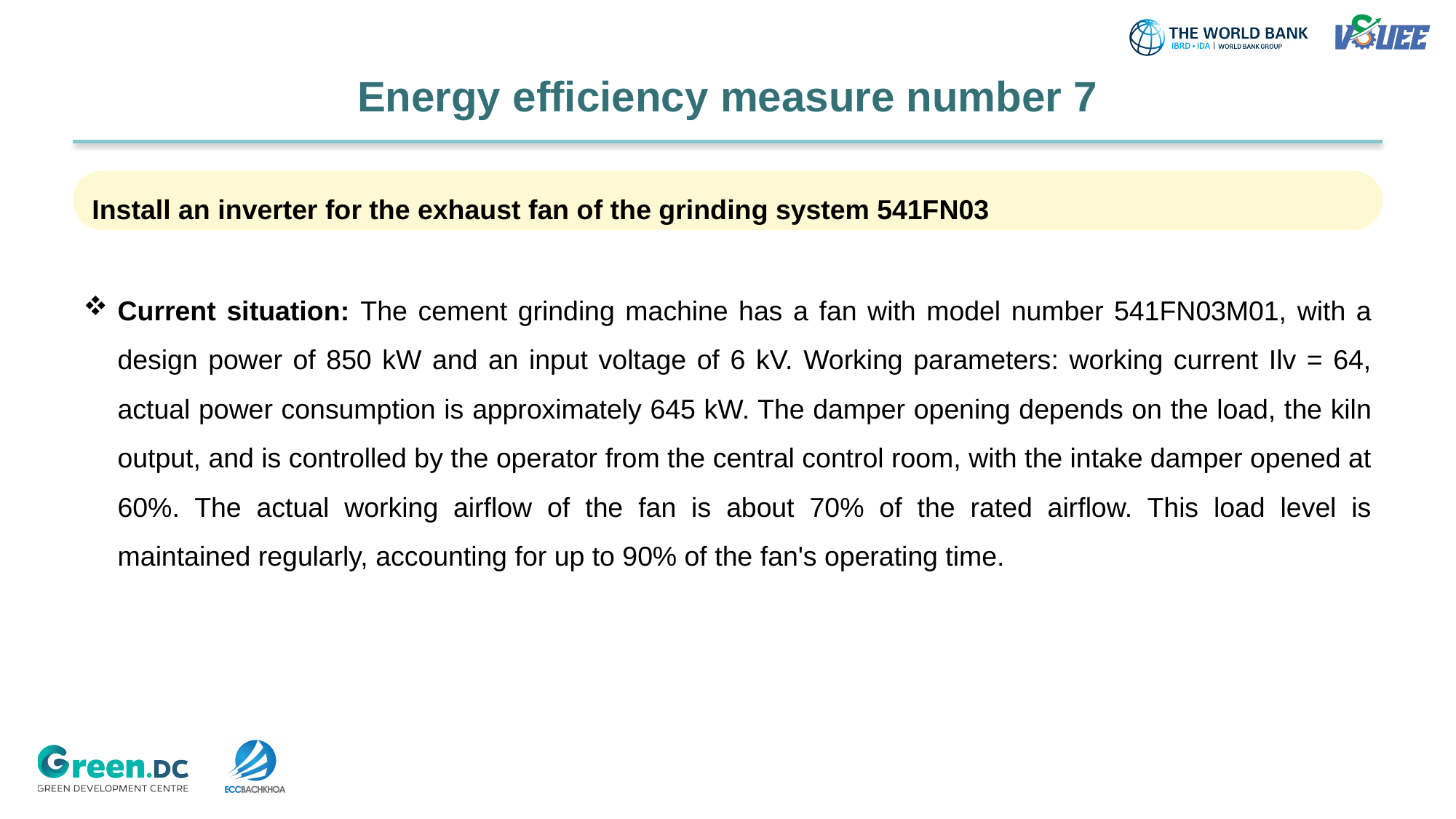

# Energy efficiency measure number 7
Install an inverter for the exhaust fan of the grinding system 541FN03
Current situation: The cement grinding machine has a fan with model number 541FN03M01, with a design power of 850 kW and an input voltage of 6 kV. Working parameters: working current Ilv = 64, actual power consumption is approximately 645 kW. The damper opening depends on the load, the kiln output, and is controlled by the operator from the central control room, with the intake damper opened at 60%. The actual working airflow of the fan is about 70% of the rated airflow. This load level is maintained regularly, accounting for up to 90% of the fan's operating time.